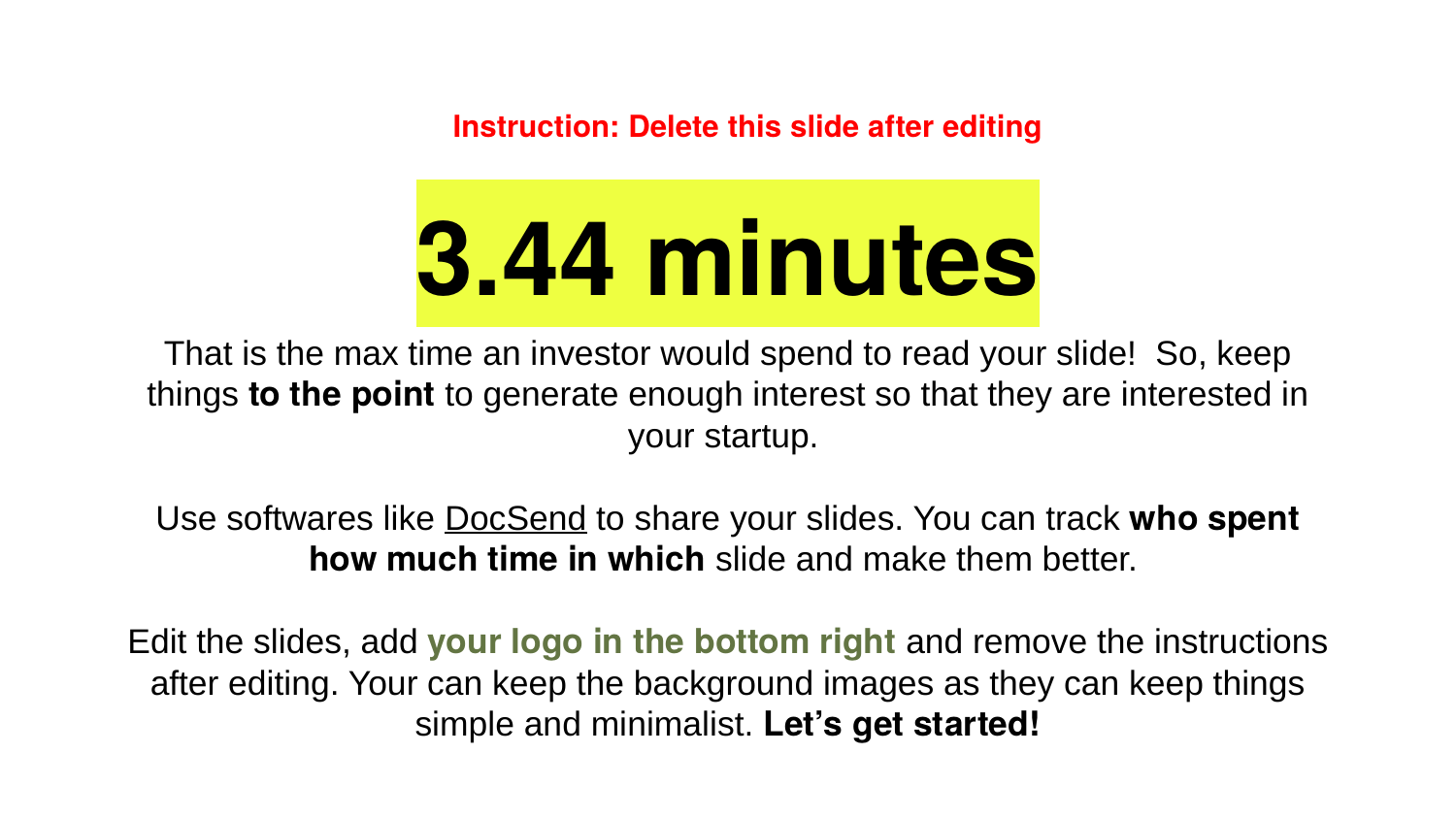

Instruction: Delete this slide after editing
3.44 minutes
That is the max time an investor would spend to read your slide!  So, keep things to the point to generate enough interest so that they are interested in your startup.

Use softwares like DocSend to share your slides. You can track who spent how much time in which slide and make them better.
Edit the slides, add your logo in the bottom right and remove the instructions after editing. Your can keep the background images as they can keep things simple and minimalist. Let’s get started!